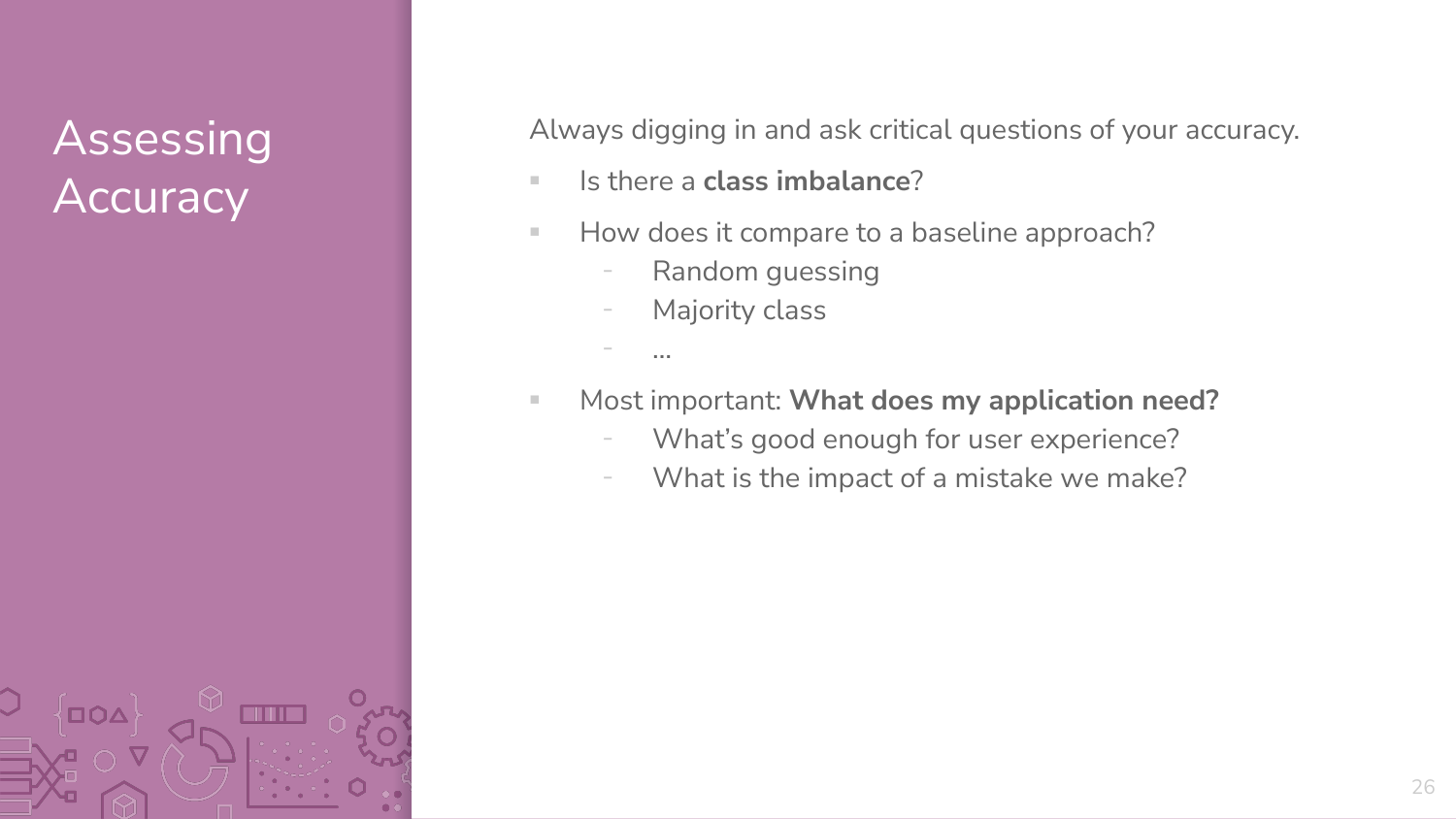

# Assessing Accuracy
Always digging in and ask critical questions of your accuracy.
Is there a class imbalance?
How does it compare to a baseline approach?
Random guessing
Majority class
…
Most important: What does my application need?
What’s good enough for user experience?
What is the impact of a mistake we make?
26